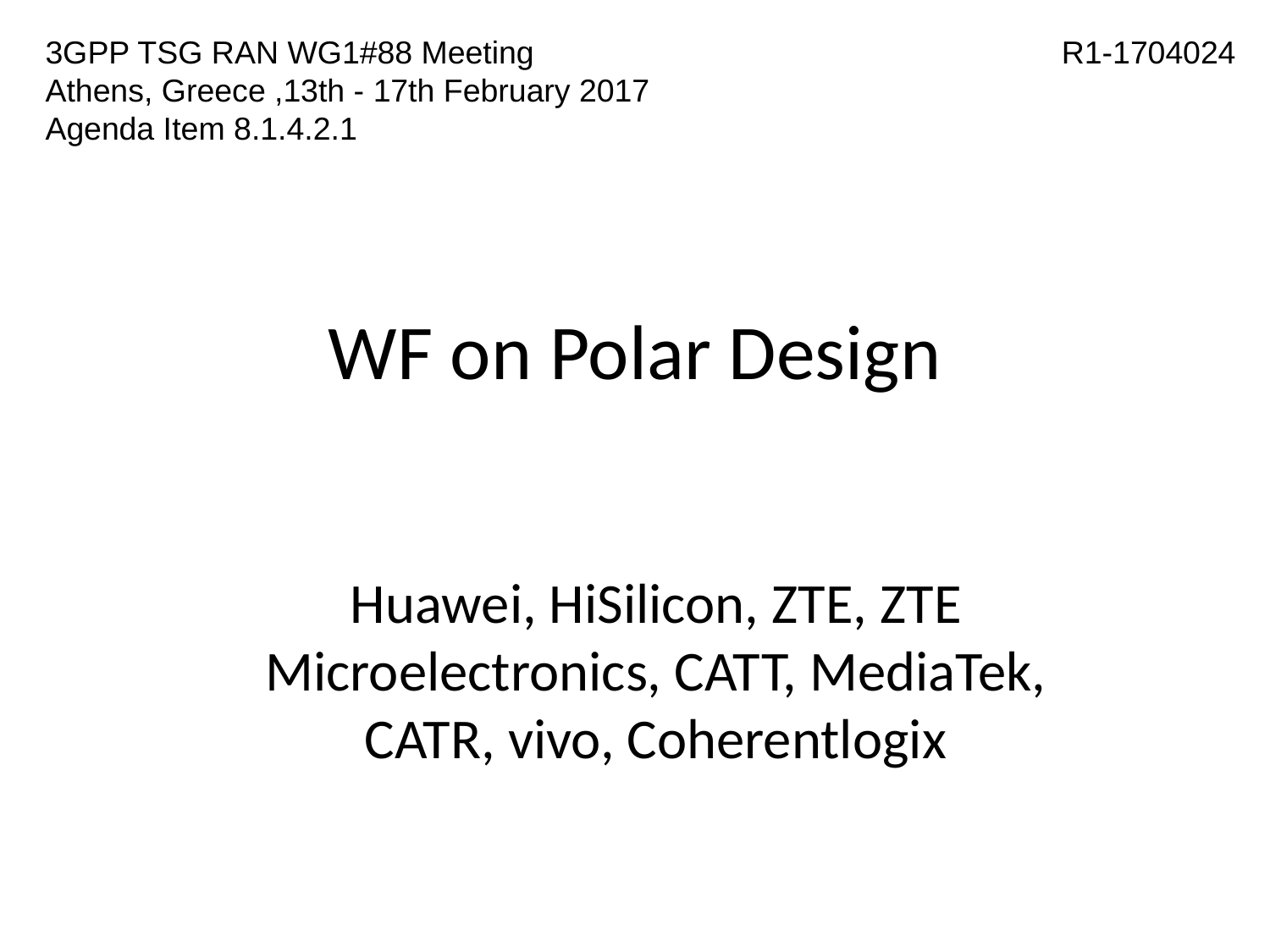

3GPP TSG RAN WG1#88 Meeting
Athens, Greece ,13th - 17th February 2017
Agenda Item 8.1.4.2.1
R1-1704024
WF on Polar Design
Huawei, HiSilicon, ZTE, ZTE Microelectronics, CATT, MediaTek, CATR, vivo, Coherentlogix